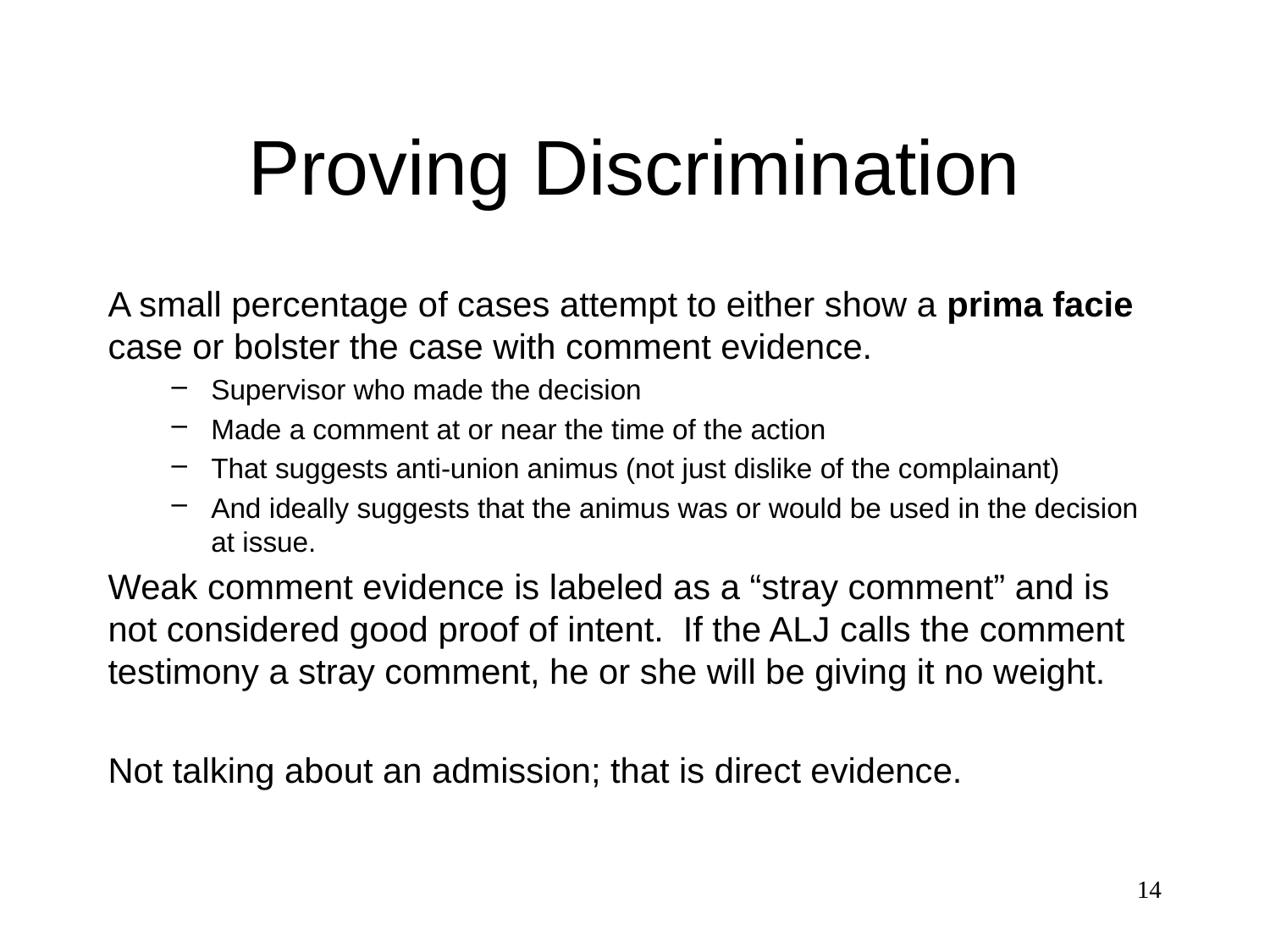

# Proving Discrimination
A small percentage of cases attempt to either show a prima facie case or bolster the case with comment evidence.
Supervisor who made the decision
Made a comment at or near the time of the action
That suggests anti-union animus (not just dislike of the complainant)
And ideally suggests that the animus was or would be used in the decision at issue.
Weak comment evidence is labeled as a “stray comment” and is not considered good proof of intent.  If the ALJ calls the comment testimony a stray comment, he or she will be giving it no weight.

Not talking about an admission; that is direct evidence.

14